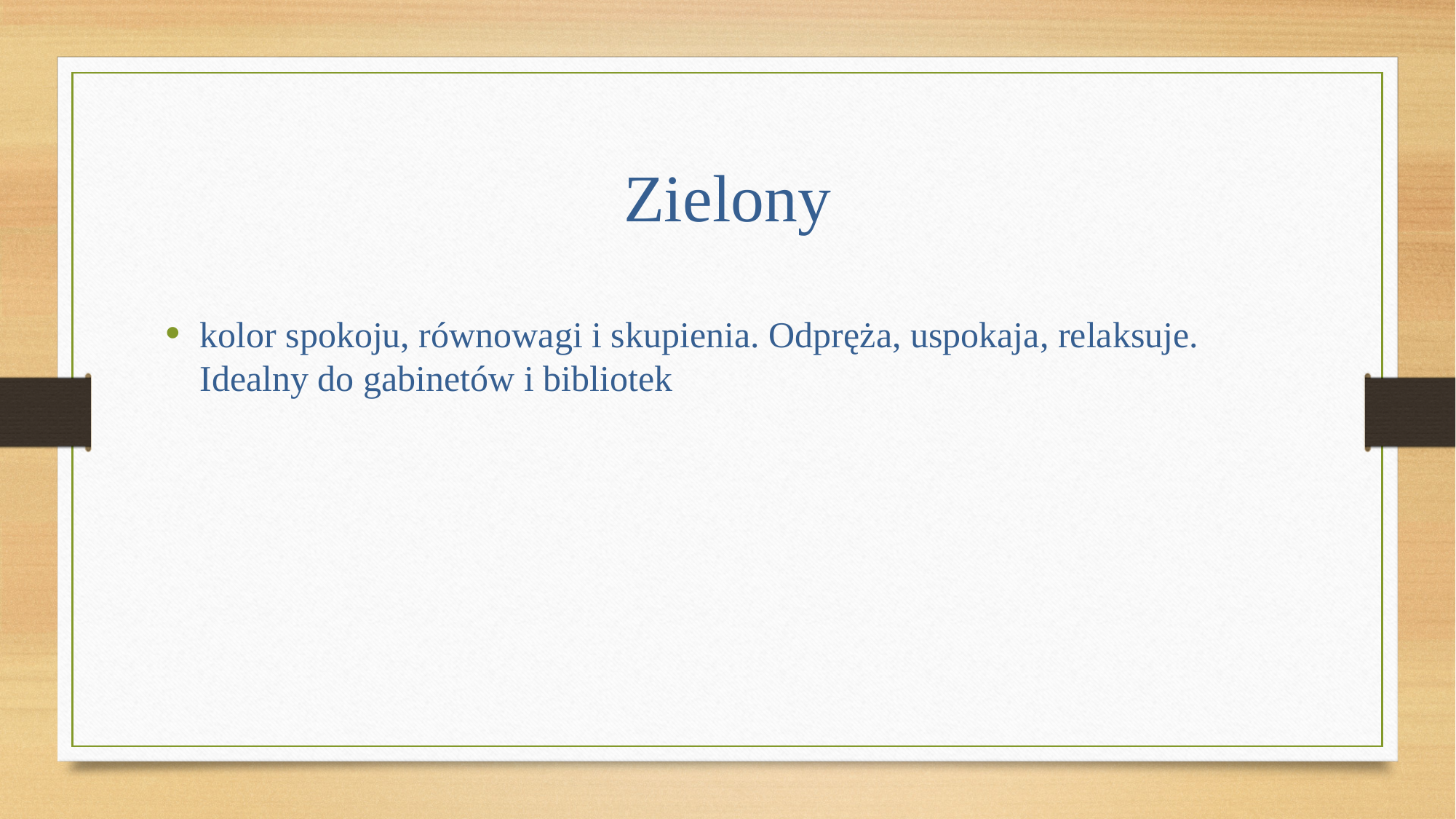

# Zielony
kolor spokoju, równowagi i skupienia. Odpręża, uspokaja, relaksuje. Idealny do gabinetów i bibliotek